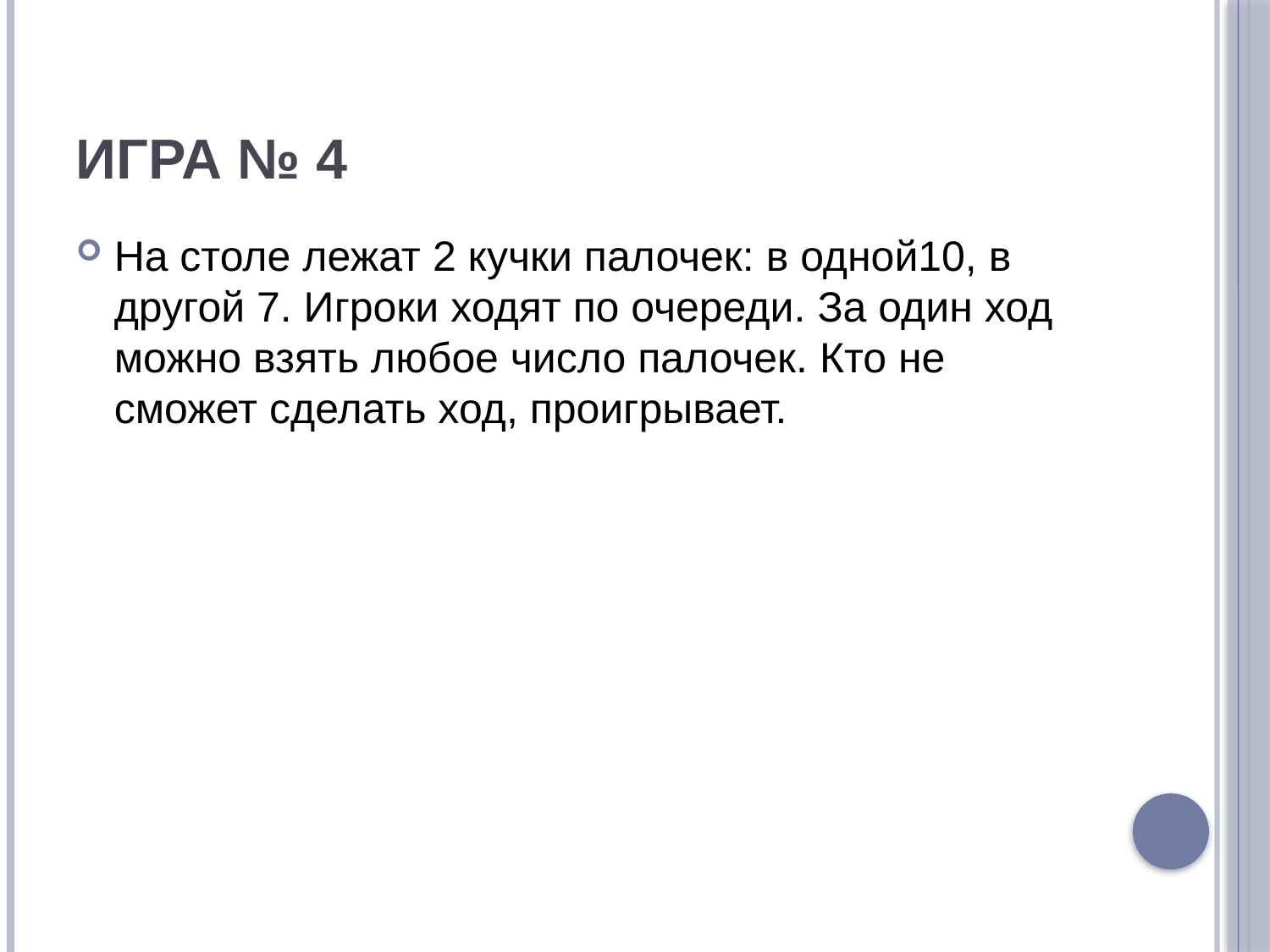

# Игра № 4
На столе лежат 2 кучки палочек: в одной10, в другой 7. Игроки ходят по очереди. За один ход можно взять любое число палочек. Кто не сможет сделать ход, проигрывает.